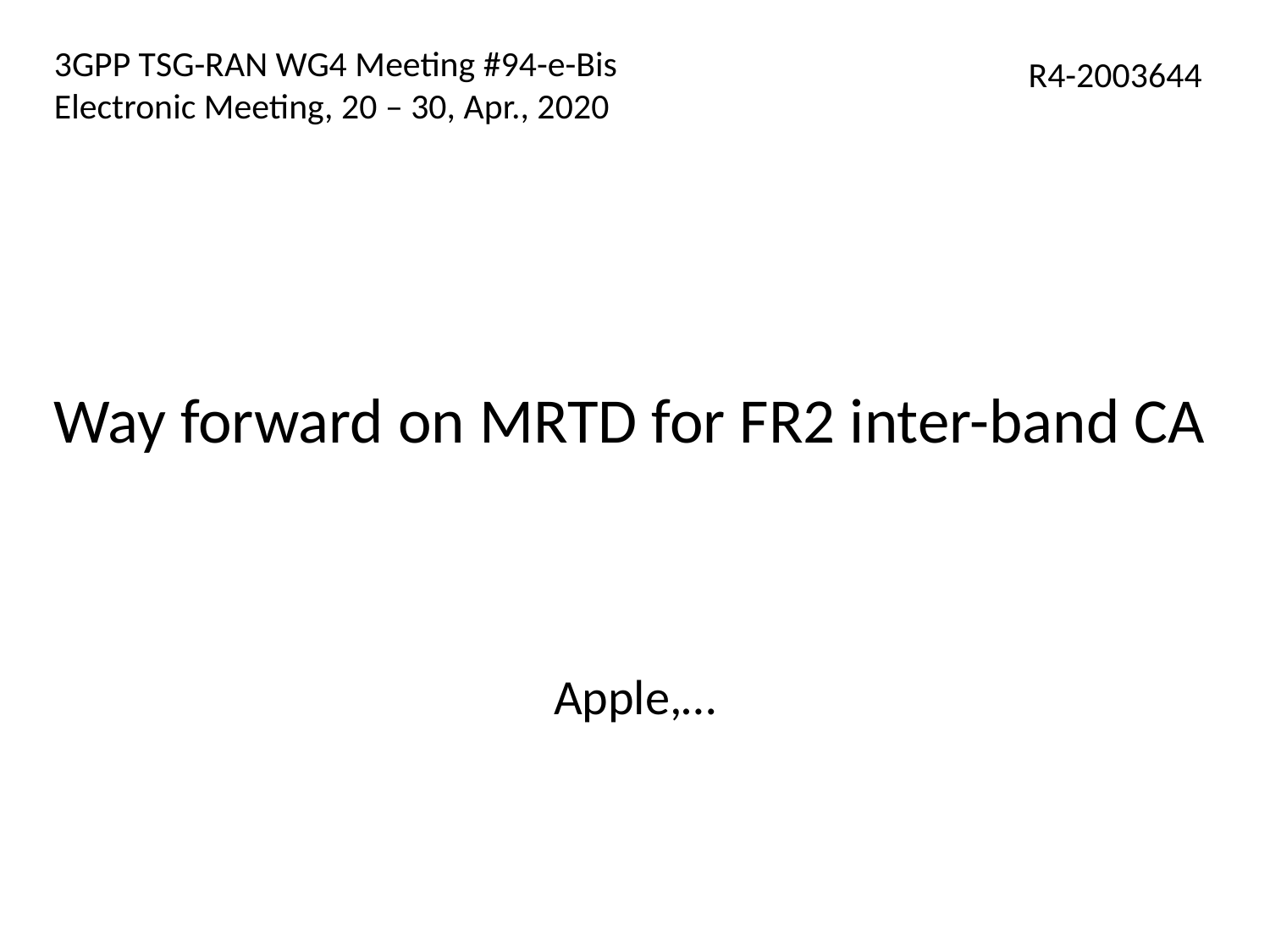

3GPP TSG-RAN WG4 Meeting #94-e-Bis
Electronic Meeting, 20 – 30, Apr., 2020
R4-2003644
# Way forward on MRTD for FR2 inter-band CA
Apple,…
1